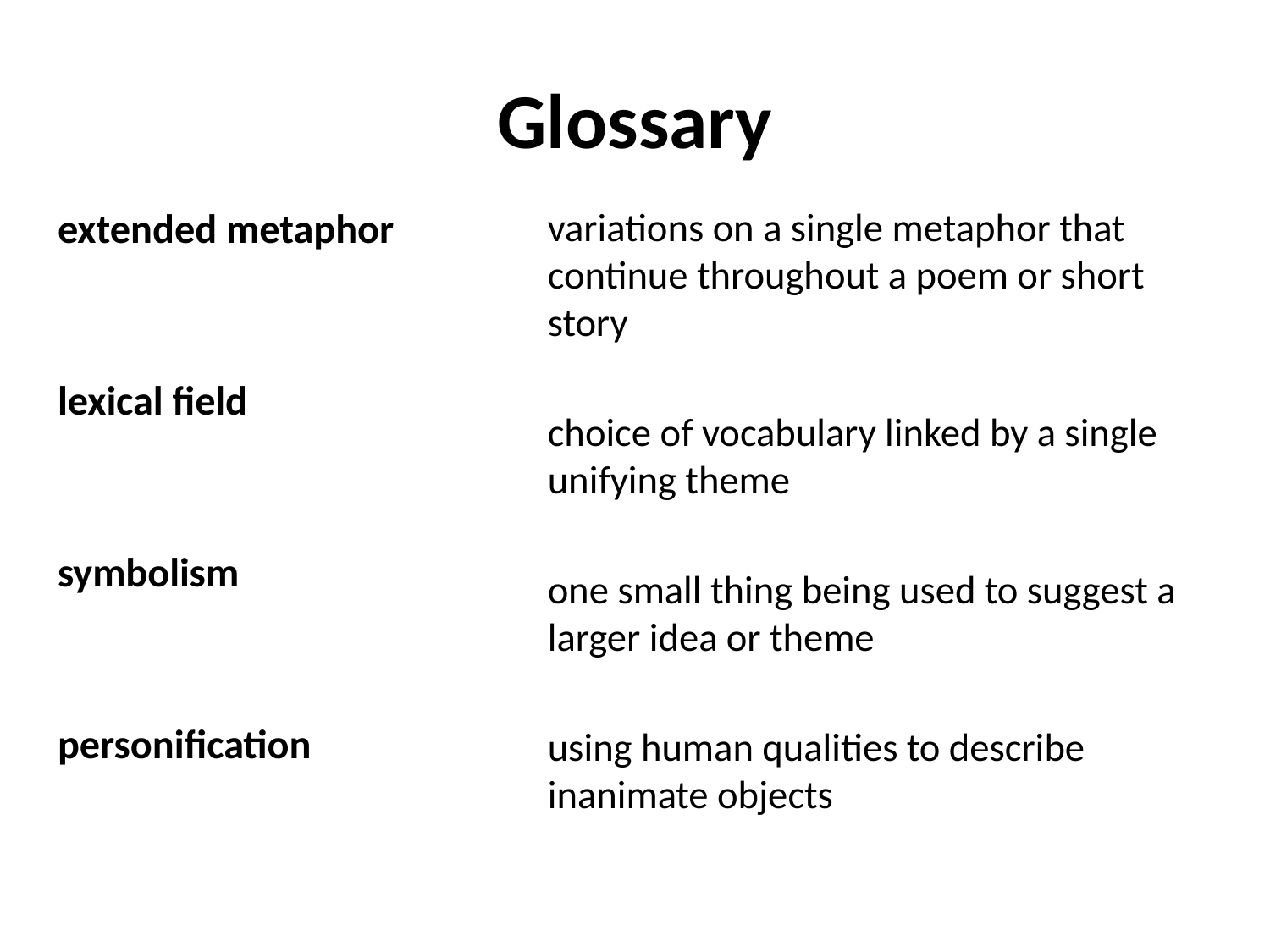

# Glossary
extended metaphor

lexical field

symbolism

personification
variations on a single metaphor that continue throughout a poem or short story

choice of vocabulary linked by a single unifying theme

one small thing being used to suggest a larger idea or theme

using human qualities to describe  inanimate objects